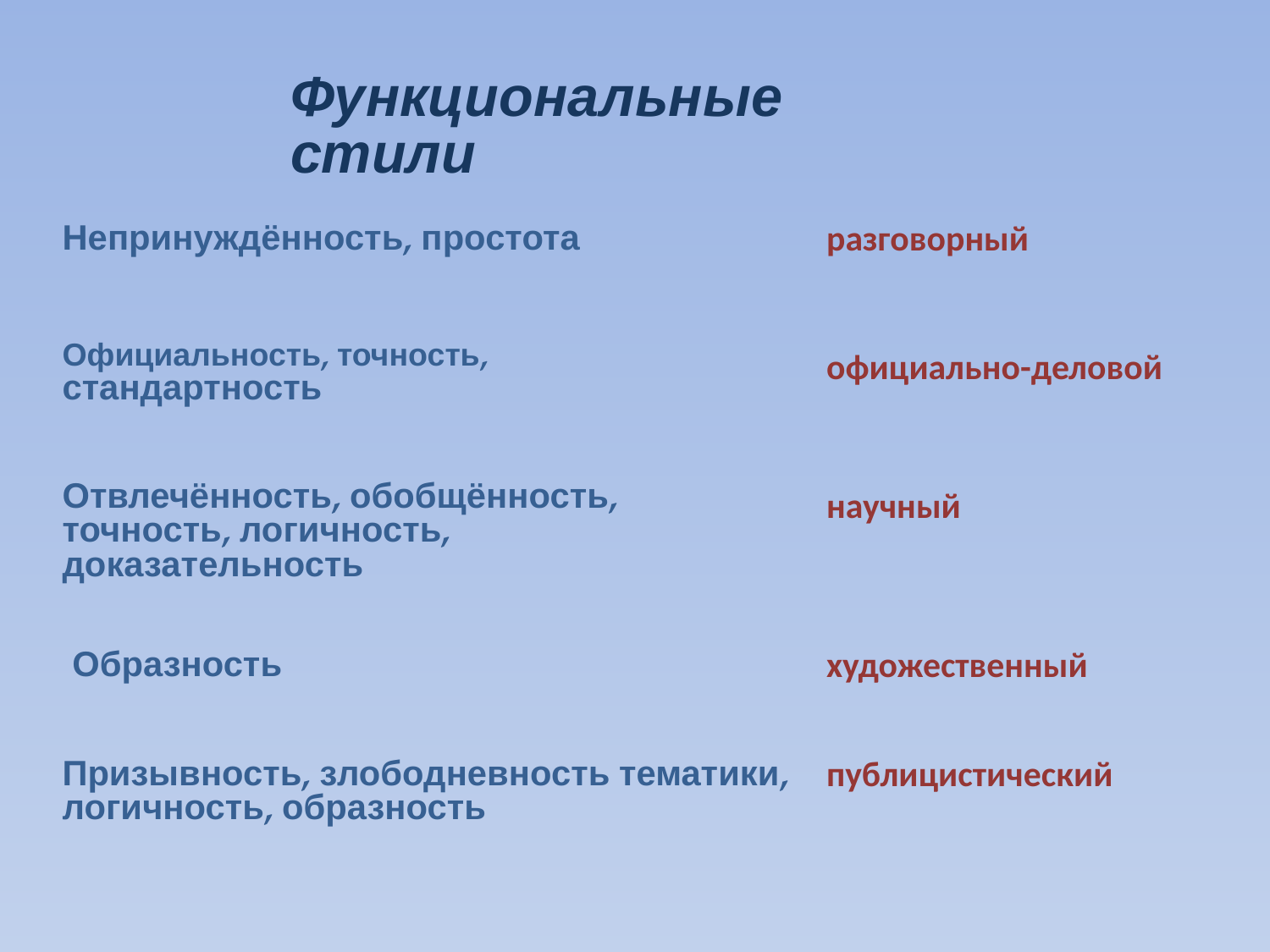

| Функциональные стили |
| --- |
| Непринуждённость, простота |
| --- |
| разговорный |
| --- |
| Официальность, точность, стандартность |
| --- |
| официально-деловой |
| --- |
| Отвлечённость, обобщённость, точность, логичность, доказательность |
| --- |
| научный |
| --- |
| Образность |
| --- |
| художественный |
| --- |
| Призывность, злободневность тематики, логичность, образность |
| --- |
| публицистический |
| --- |